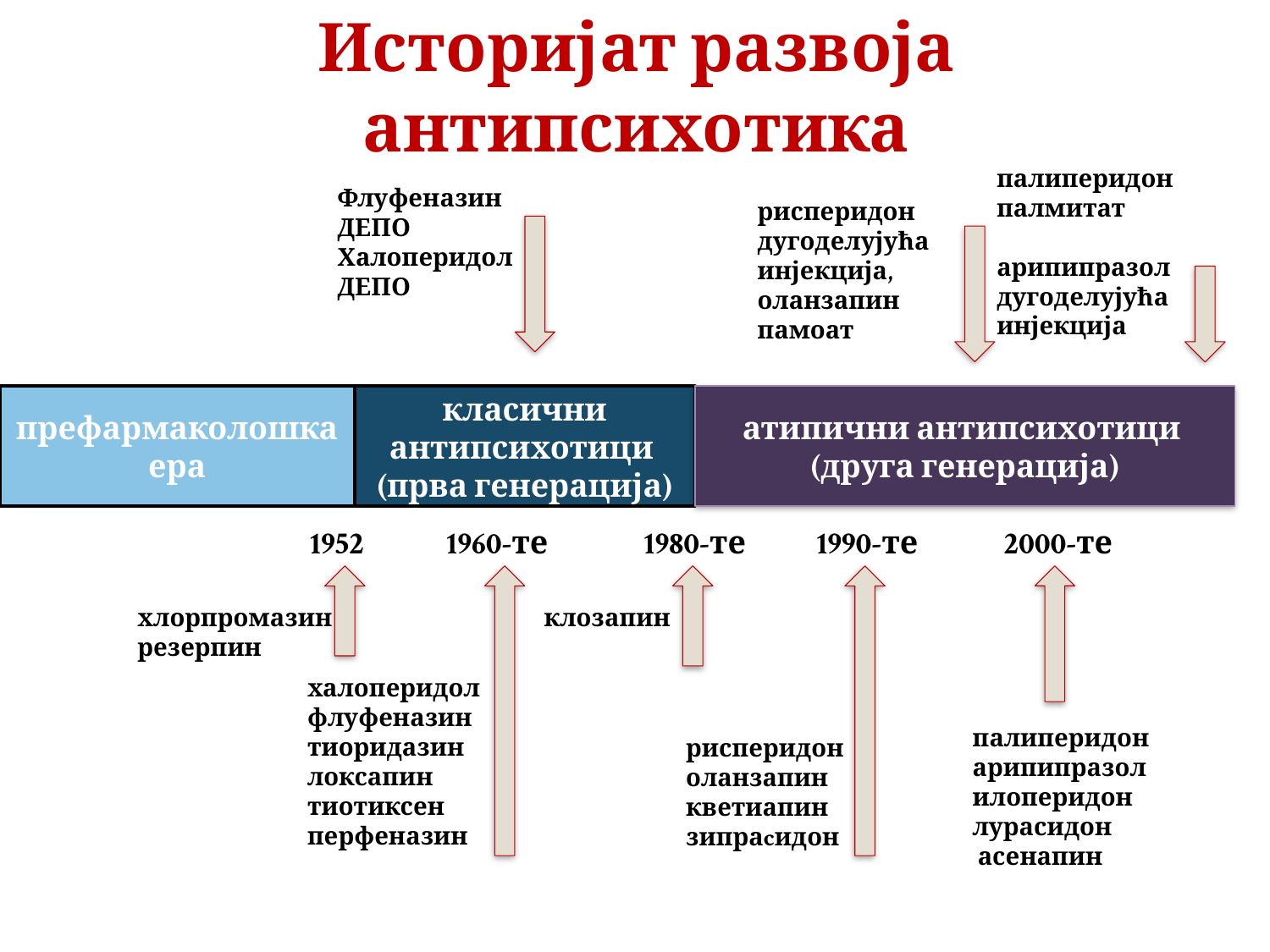

# Историјат развоја антипсихотика
палиперидон
палмитат

арипипразол
дугоделујућа
инјекција
Флуфеназин
ДЕПО
Халоперидол
ДЕПО

рисперидон дугоделујућа инјекција,
оланзапин памоат

префармаколошка ера
класични антипсихотици
(прва генерација)
атипични антипсихотици
(друга генерација)
1952
1960-те
1980-те
1990-те
2000-те

хлорпромазин
резерпин
клозапин
халоперидол
флуфеназин
тиоридазин
локсапин
тиотиксен
перфеназин
палиперидон
арипипразол
илоперидон
лурасидон
 асенапин
рисперидон
оланзапин
кветиапин
зипраcидон